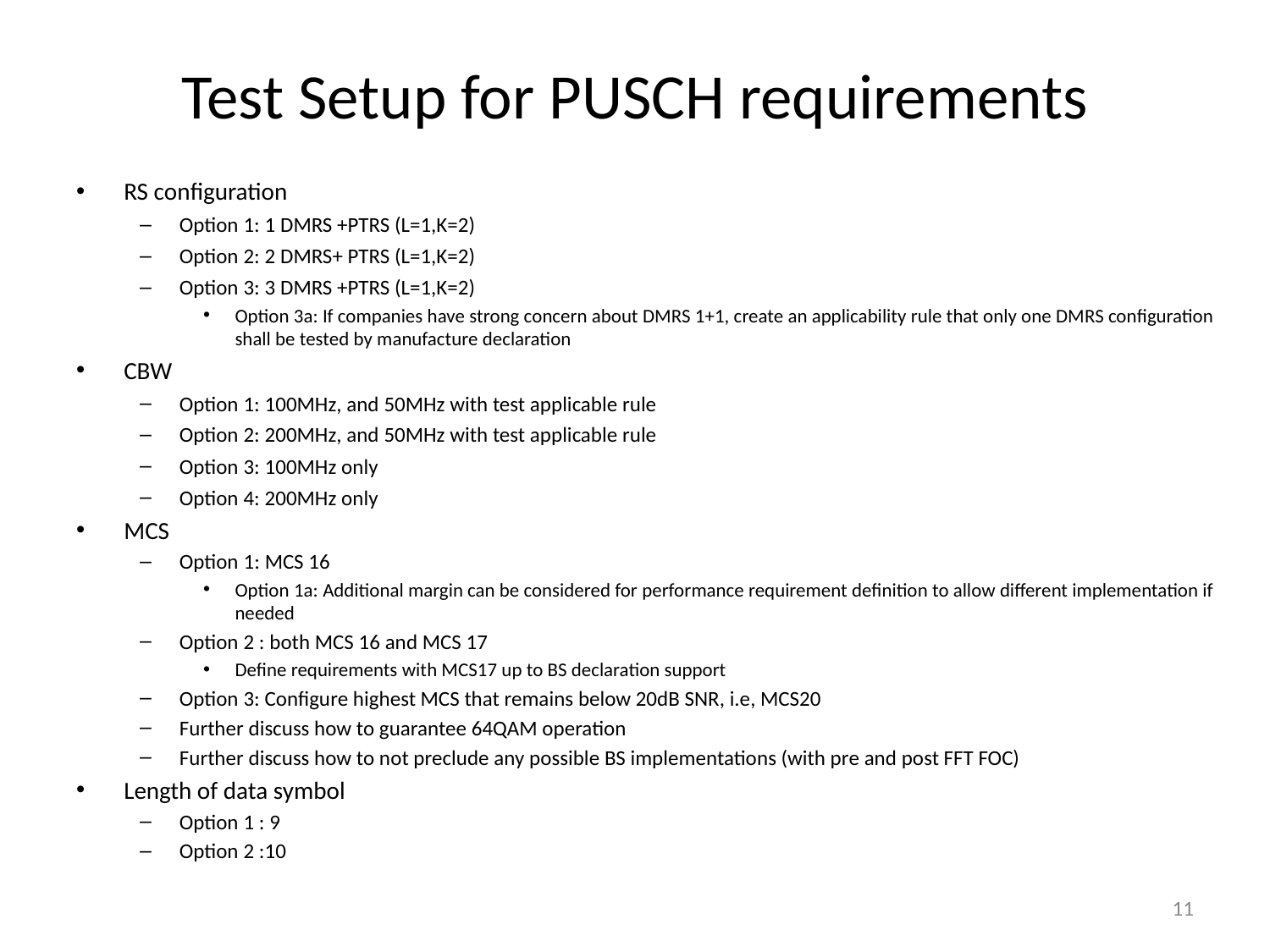

# Test Setup for PUSCH requirements
RS configuration
Option 1: 1 DMRS +PTRS (L=1,K=2)
Option 2: 2 DMRS+ PTRS (L=1,K=2)
Option 3: 3 DMRS +PTRS (L=1,K=2)
Option 3a: If companies have strong concern about DMRS 1+1, create an applicability rule that only one DMRS configuration shall be tested by manufacture declaration
CBW
Option 1: 100MHz, and 50MHz with test applicable rule
Option 2: 200MHz, and 50MHz with test applicable rule
Option 3: 100MHz only
Option 4: 200MHz only
MCS
Option 1: MCS 16
Option 1a: Additional margin can be considered for performance requirement definition to allow different implementation if needed
Option 2 : both MCS 16 and MCS 17
Define requirements with MCS17 up to BS declaration support
Option 3: Configure highest MCS that remains below 20dB SNR, i.e, MCS20
Further discuss how to guarantee 64QAM operation
Further discuss how to not preclude any possible BS implementations (with pre and post FFT FOC)
Length of data symbol
Option 1 : 9
Option 2 :10

11